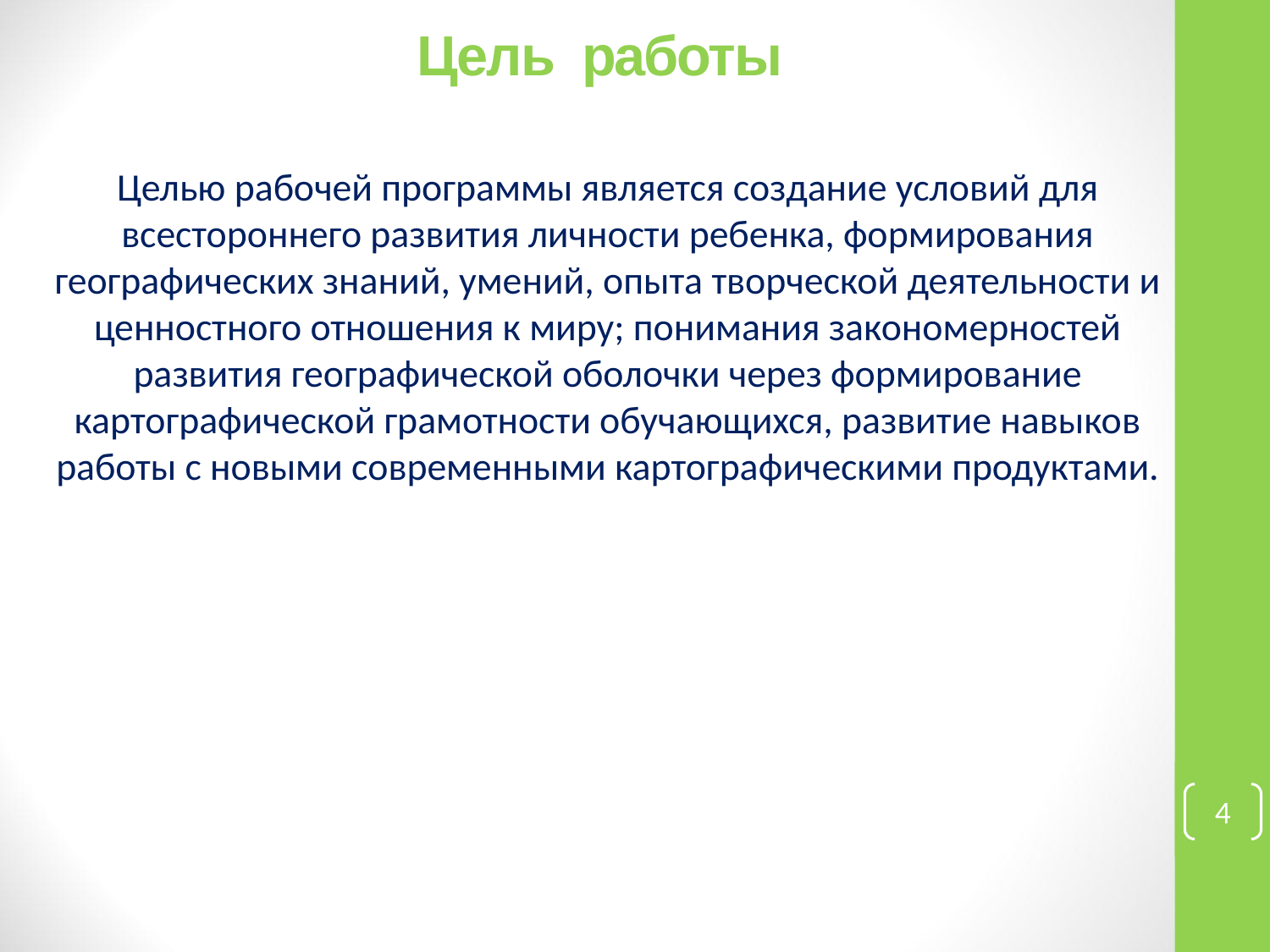

# Цель  работы
Целью рабочей программы является создание условий для всестороннего развития личности ребенка, формирования географических знаний, умений, опыта творческой деятельности и ценностного отношения к миру; понимания закономерностей развития географической оболочки через формирование картографической грамотности обучающихся, развитие навыков работы с новыми современными картографическими продуктами.
4